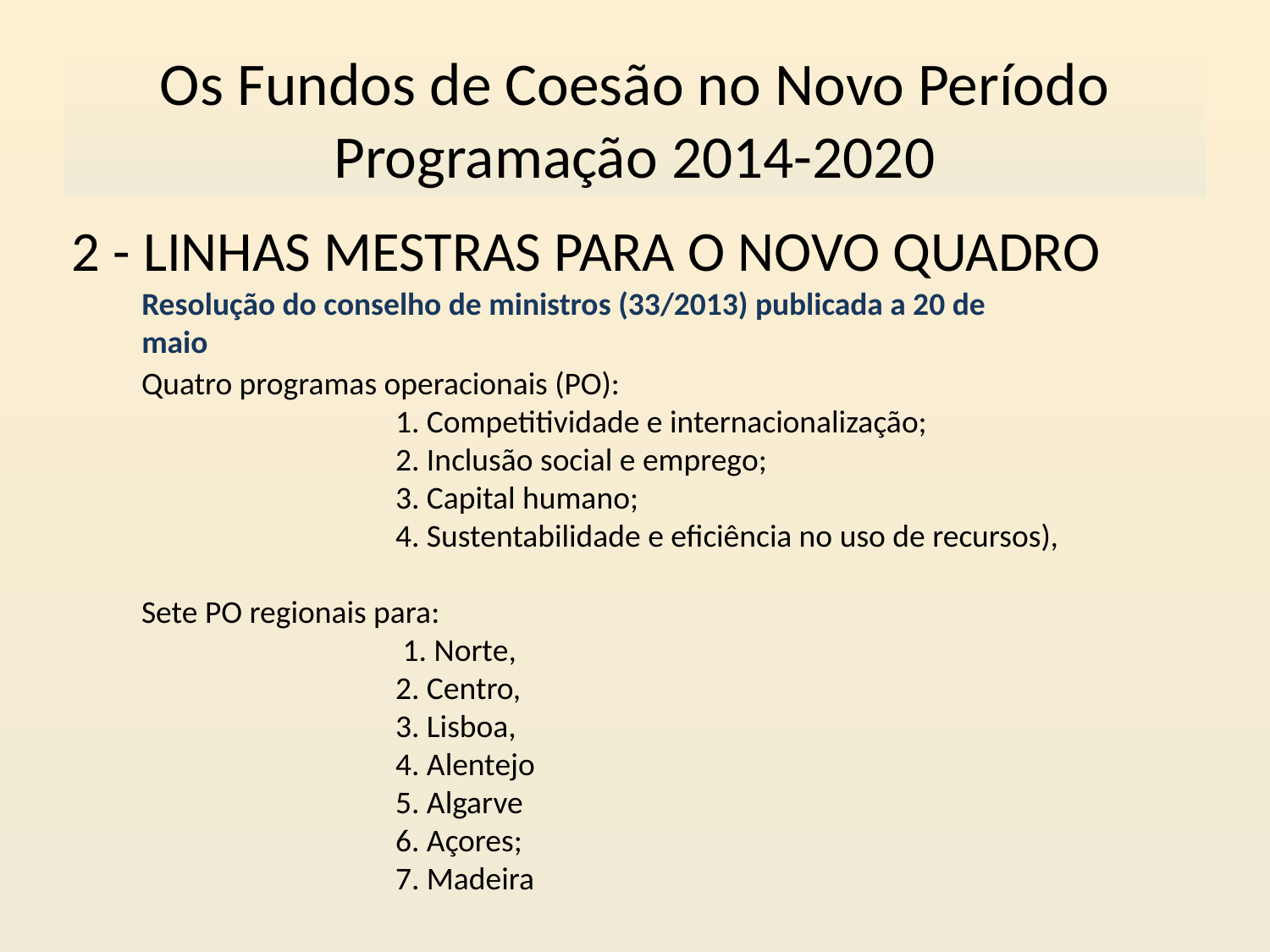

# Os Fundos de Coesão no Novo Período Programação 2014-2020
2 - LINHAS MESTRAS PARA O NOVO QUADRO
Resolução do conselho de ministros (33/2013) publicada a 20 de maio
Quatro programas operacionais (PO):
	1. Competitividade e internacionalização;
	2. Inclusão social e emprego;
	3. Capital humano;
	4. Sustentabilidade e eficiência no uso de recursos),

Sete PO regionais para:
 1. Norte,
2. Centro,
3. Lisboa,
4. Alentejo
5. Algarve
6. Açores;
7. Madeira